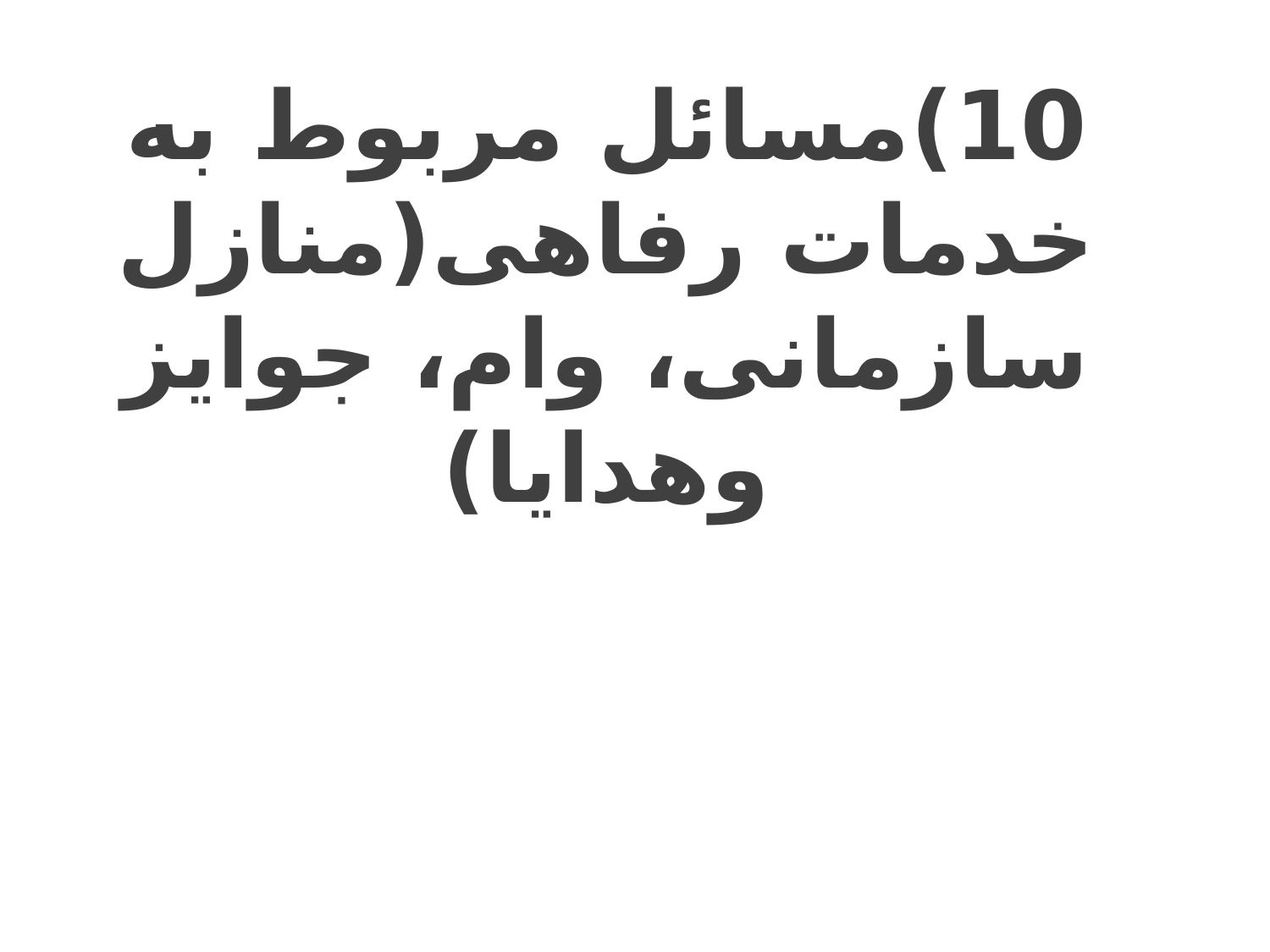

# 10)مسائل مربوط به خدمات رفاهی(منازل سازمانی، وام، جوایز وهدایا)